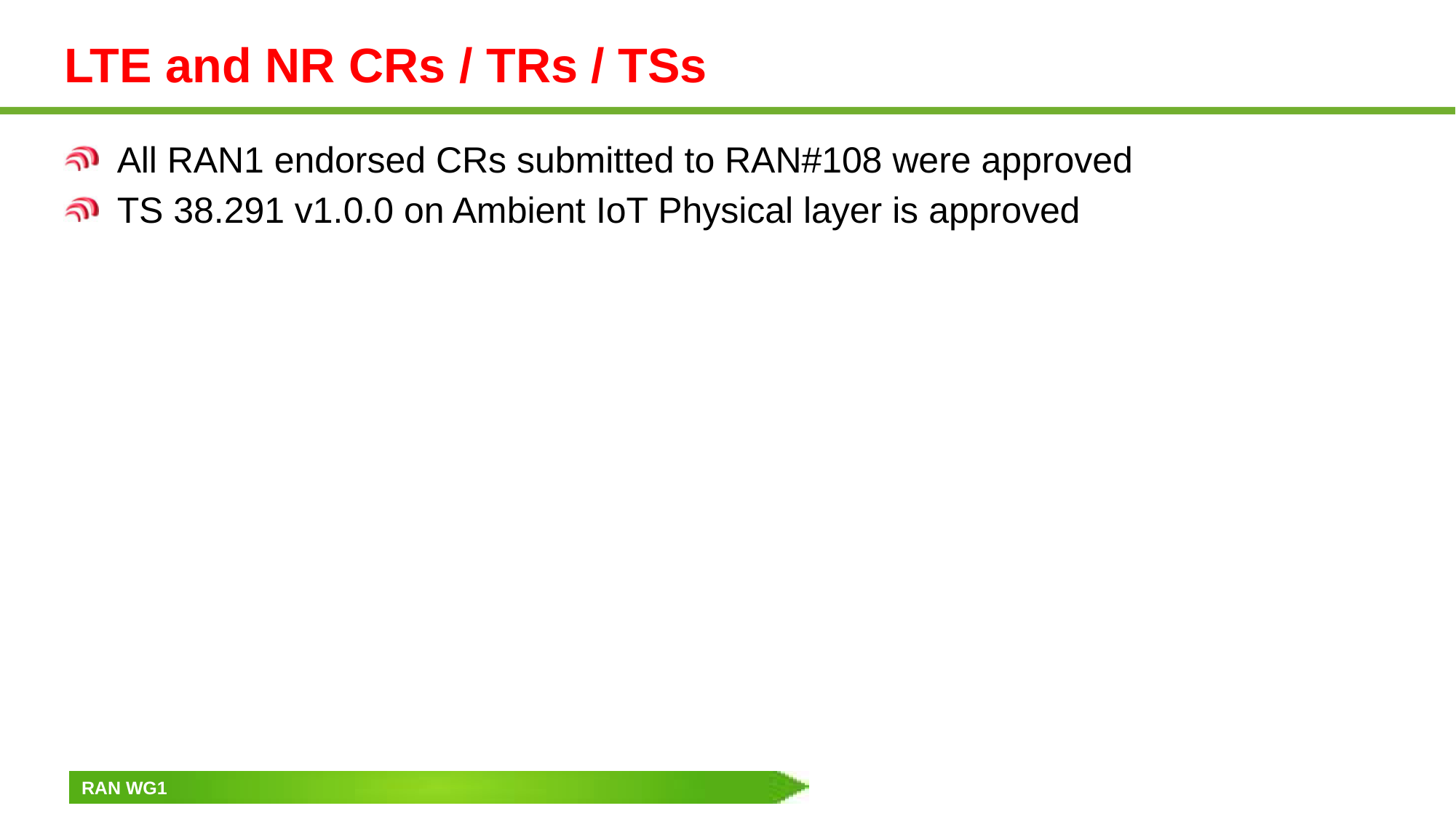

# LTE and NR CRs / TRs / TSs
All RAN1 endorsed CRs submitted to RAN#108 were approved
TS 38.291 v1.0.0 on Ambient IoT Physical layer is approved